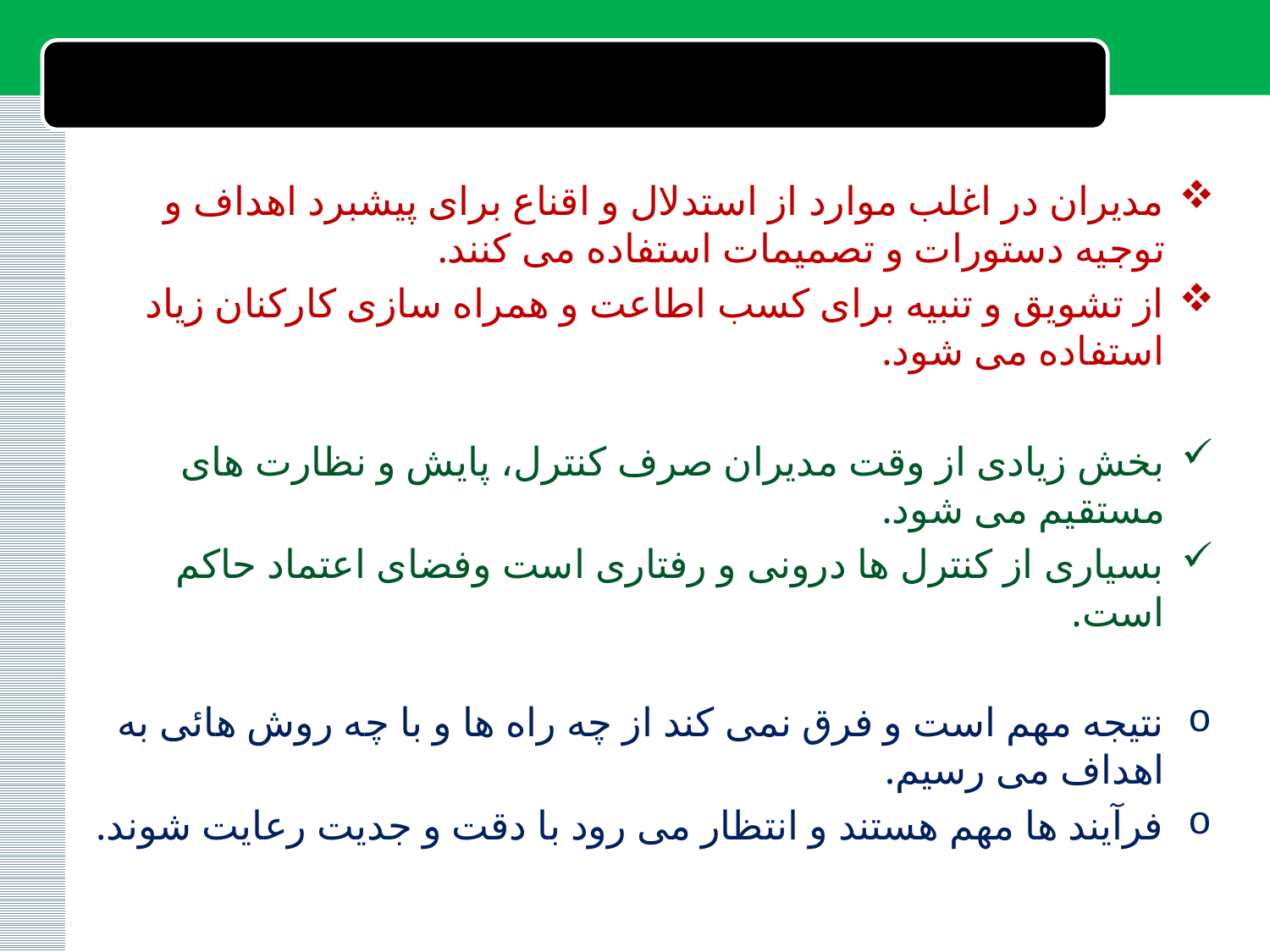

#
مدیران در اغلب موارد از استدلال و اقناع برای پیشبرد اهداف و توجیه دستورات و تصمیمات استفاده می کنند.
از تشویق و تنبیه برای کسب اطاعت و همراه سازی کارکنان زیاد استفاده می شود.

بخش زیادی از وقت مدیران صرف کنترل، پایش و نظارت های مستقیم می شود.
بسیاری از کنترل ها درونی و رفتاری است وفضای اعتماد حاکم است.

نتیجه مهم است و فرق نمی کند از چه راه ها و با چه روش هائی به اهداف می رسیم.
فرآیند ها مهم هستند و انتظار می رود با دقت و جدیت رعایت شوند.